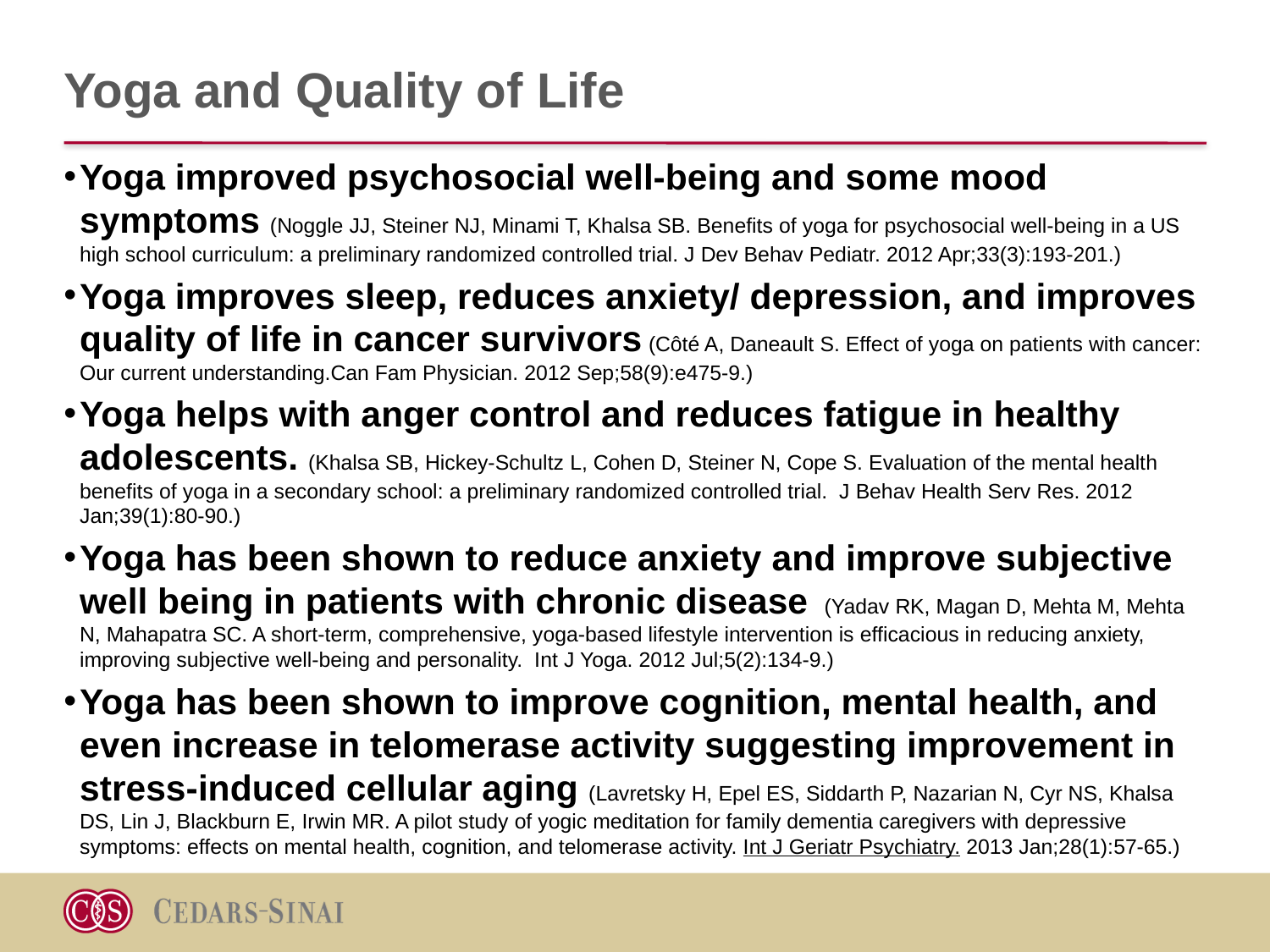

# Yoga and Quality of Life
Yoga improved psychosocial well-being and some mood symptoms (Noggle JJ, Steiner NJ, Minami T, Khalsa SB. Benefits of yoga for psychosocial well-being in a US high school curriculum: a preliminary randomized controlled trial. J Dev Behav Pediatr. 2012 Apr;33(3):193-201.)
Yoga improves sleep, reduces anxiety/ depression, and improves quality of life in cancer survivors (Côté A, Daneault S. Effect of yoga on patients with cancer: Our current understanding.Can Fam Physician. 2012 Sep;58(9):e475-9.)
Yoga helps with anger control and reduces fatigue in healthy adolescents. (Khalsa SB, Hickey-Schultz L, Cohen D, Steiner N, Cope S. Evaluation of the mental health benefits of yoga in a secondary school: a preliminary randomized controlled trial.  J Behav Health Serv Res. 2012 Jan;39(1):80-90.)
Yoga has been shown to reduce anxiety and improve subjective well being in patients with chronic disease  (Yadav RK, Magan D, Mehta M, Mehta N, Mahapatra SC. A short-term, comprehensive, yoga-based lifestyle intervention is efficacious in reducing anxiety, improving subjective well-being and personality.  Int J Yoga. 2012 Jul;5(2):134-9.)
Yoga has been shown to improve cognition, mental health, and even increase in telomerase activity suggesting improvement in stress-induced cellular aging (Lavretsky H, Epel ES, Siddarth P, Nazarian N, Cyr NS, Khalsa DS, Lin J, Blackburn E, Irwin MR. A pilot study of yogic meditation for family dementia caregivers with depressive symptoms: effects on mental health, cognition, and telomerase activity. Int J Geriatr Psychiatry. 2013 Jan;28(1):57-65.)